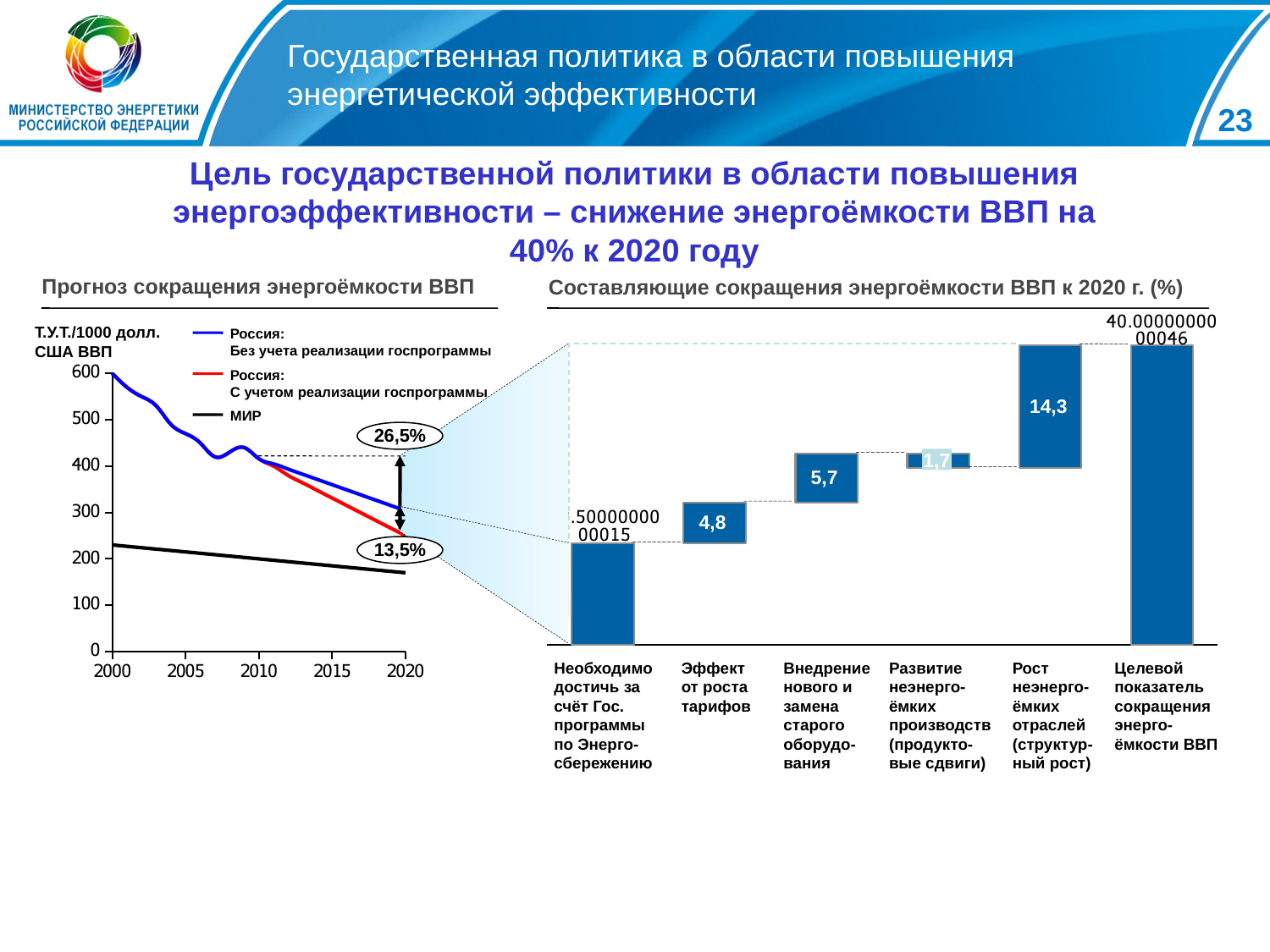

23
Государственная политика в области повышения энергетической эффективности
Цель государственной политики в области повышения энергоэффективности – снижение энергоёмкости ВВП на 40% к 2020 году
Прогноз сокращения энергоёмкости ВВП
Составляющие сокращения энергоёмкости ВВП к 2020 г. (%)

### Chart

| Category |  |  |
|---|---|---|
|  | None | 13.500000000001535 |
|  | 13.500000000001535 | 5.500000000000632 |
|  | 19.000000000002164 | 6.500000000000739 |
|  | 23.60000000000269 | 1.9000000000002235 |
|  | 23.60000000000269 | 16.40000000000179 |
|  | None | 40.00000000000455 |

Т.У.Т./1000 долл.
США ВВП
Россия:
Без учета реализации госпрограммы

### Chart

| Category |  |  |  |
|---|---|---|---|
Россия:
С учетом реализации госпрограммы

14,3
МИР

26,5%
1,7

5,7

4,8
13,5%

Необходимо достичь за счёт Гос. программы
по Энерго-сбережению
Эффект от роста тарифов
Внедрение нового и замена старого оборудо-вания
Развитие неэнерго-
ёмких производств (продукто-
вые сдвиги)
Рост неэнерго-ёмких отраслей (структур-ный рост)
Целевой показатель сокращения энерго-ёмкости ВВП